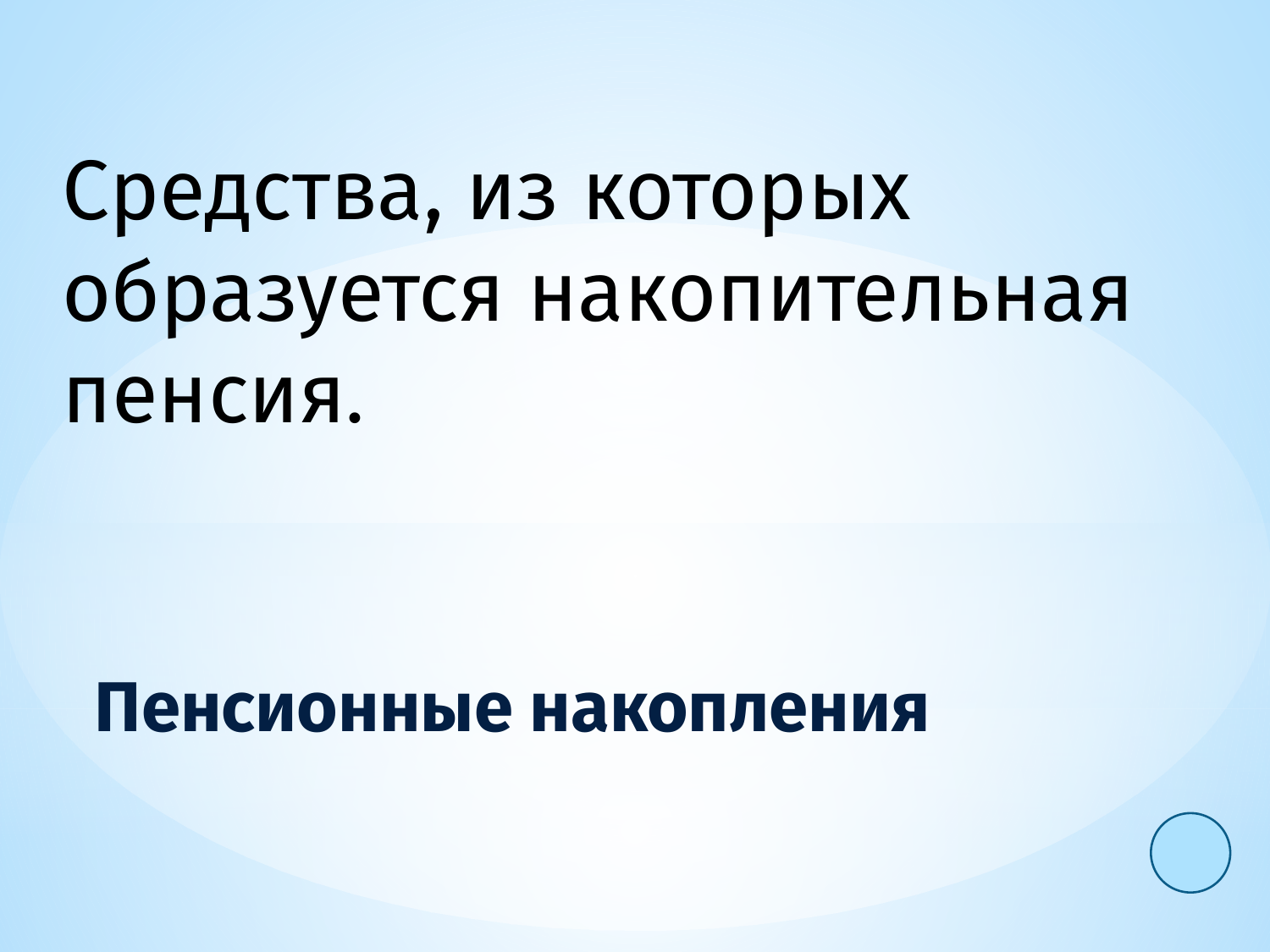

Средства, из которых образуется накопительная пенсия.
Пенсионные накопления